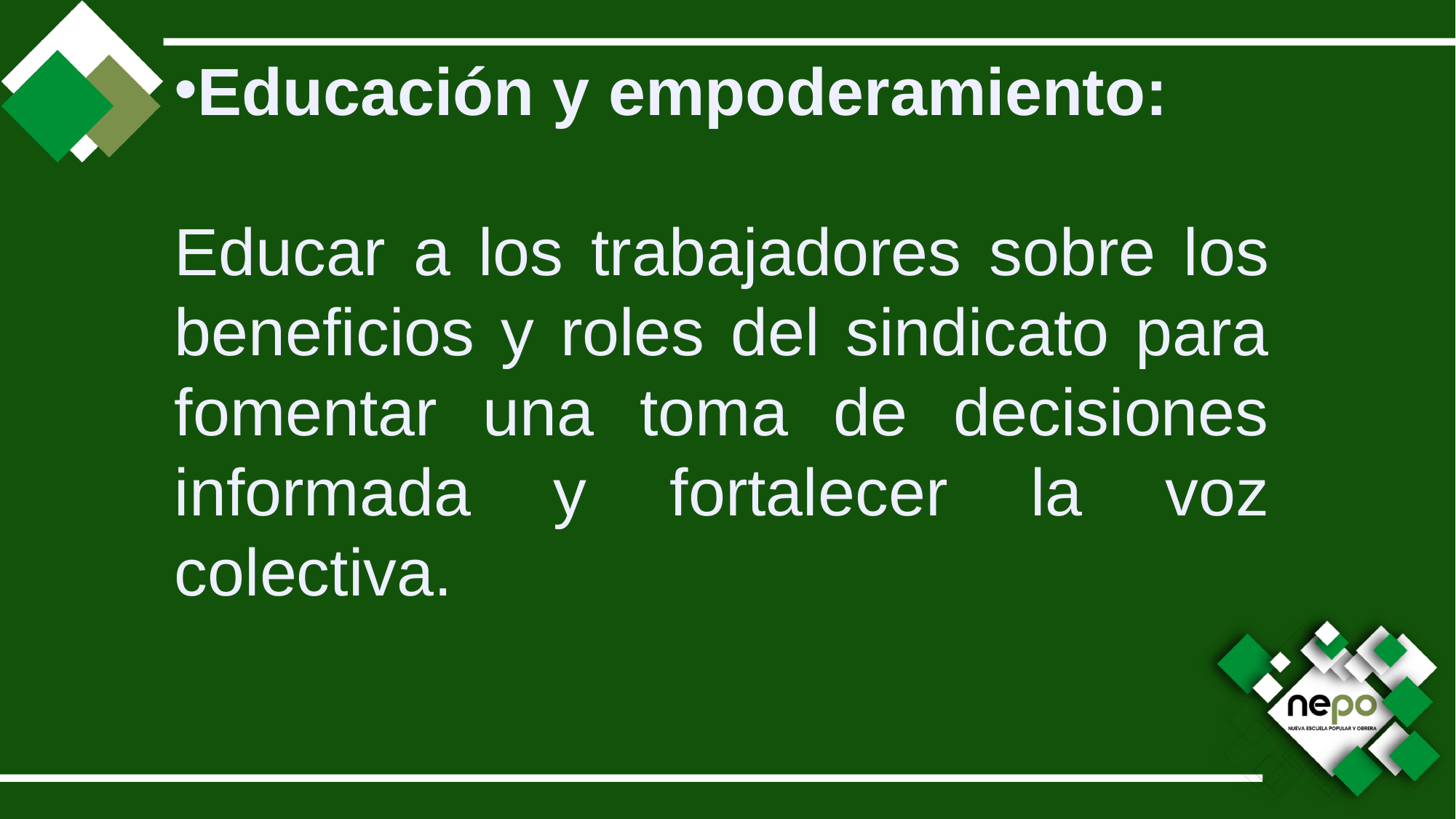

Educación y empoderamiento:

Educar a los trabajadores sobre los beneficios y roles del sindicato para fomentar una toma de decisiones informada y fortalecer la voz colectiva.